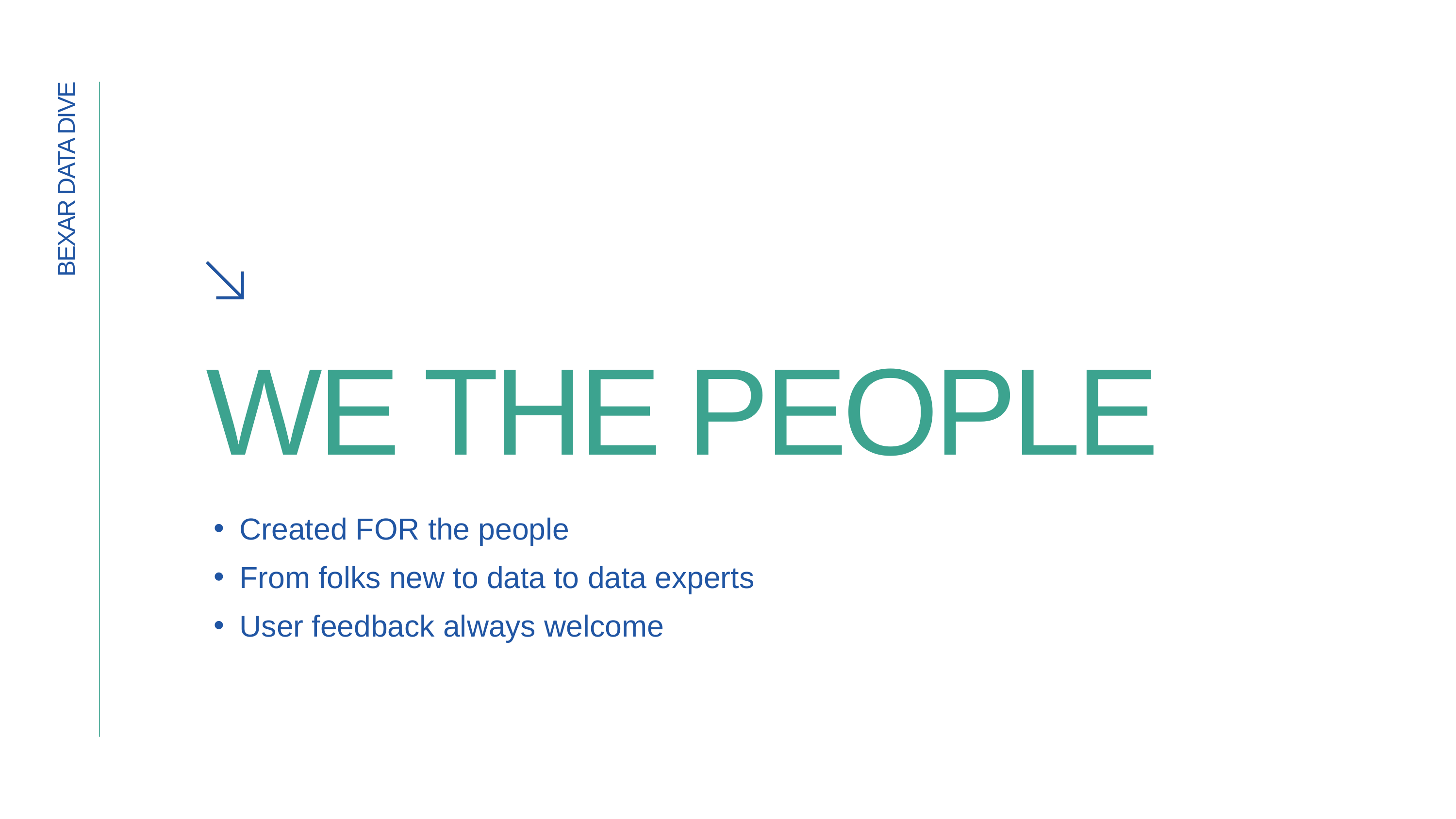

BEXAR DATA DIVE

WE THE PEOPLE
Created FOR the people
From folks new to data to data experts
User feedback always welcome